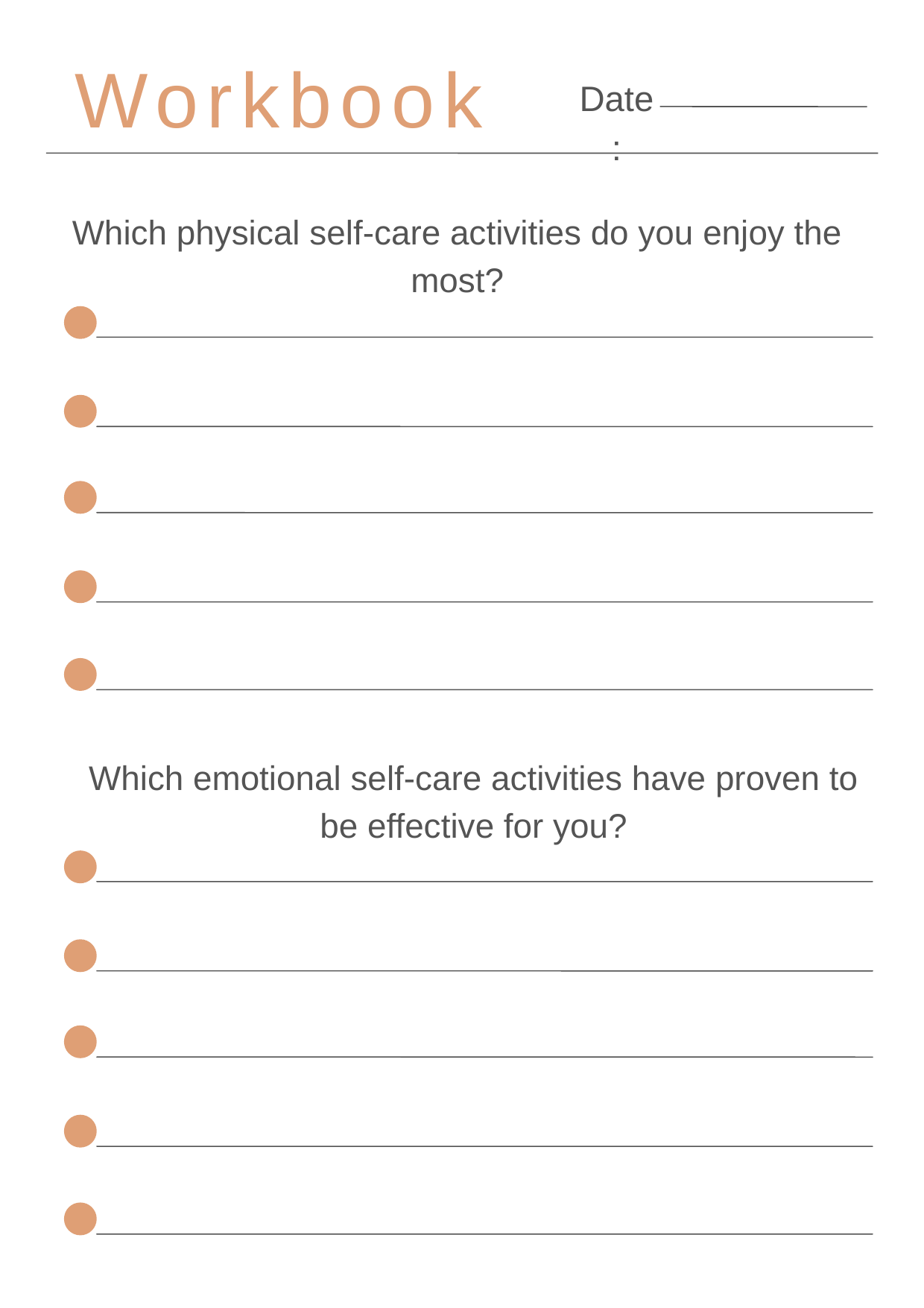

Workbook
Date:

Which physical self-care activities do you enjoy the most?

Which emotional self-care activities have proven to be effective for you?